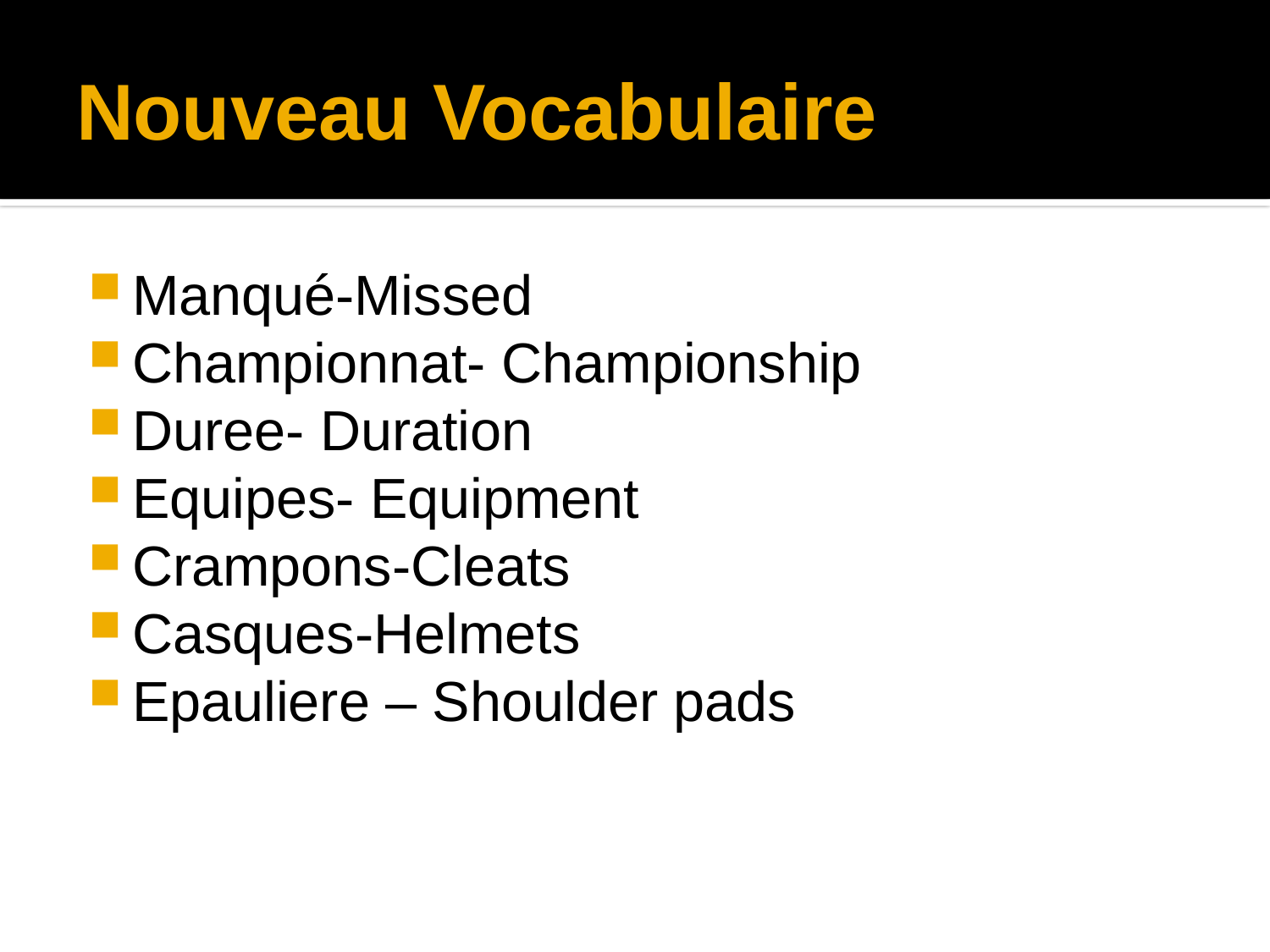

# Nouveau Vocabulaire
Manqué-Missed
Championnat- Championship
Duree- Duration
Equipes- Equipment
Crampons-Cleats
Casques-Helmets
Epauliere – Shoulder pads